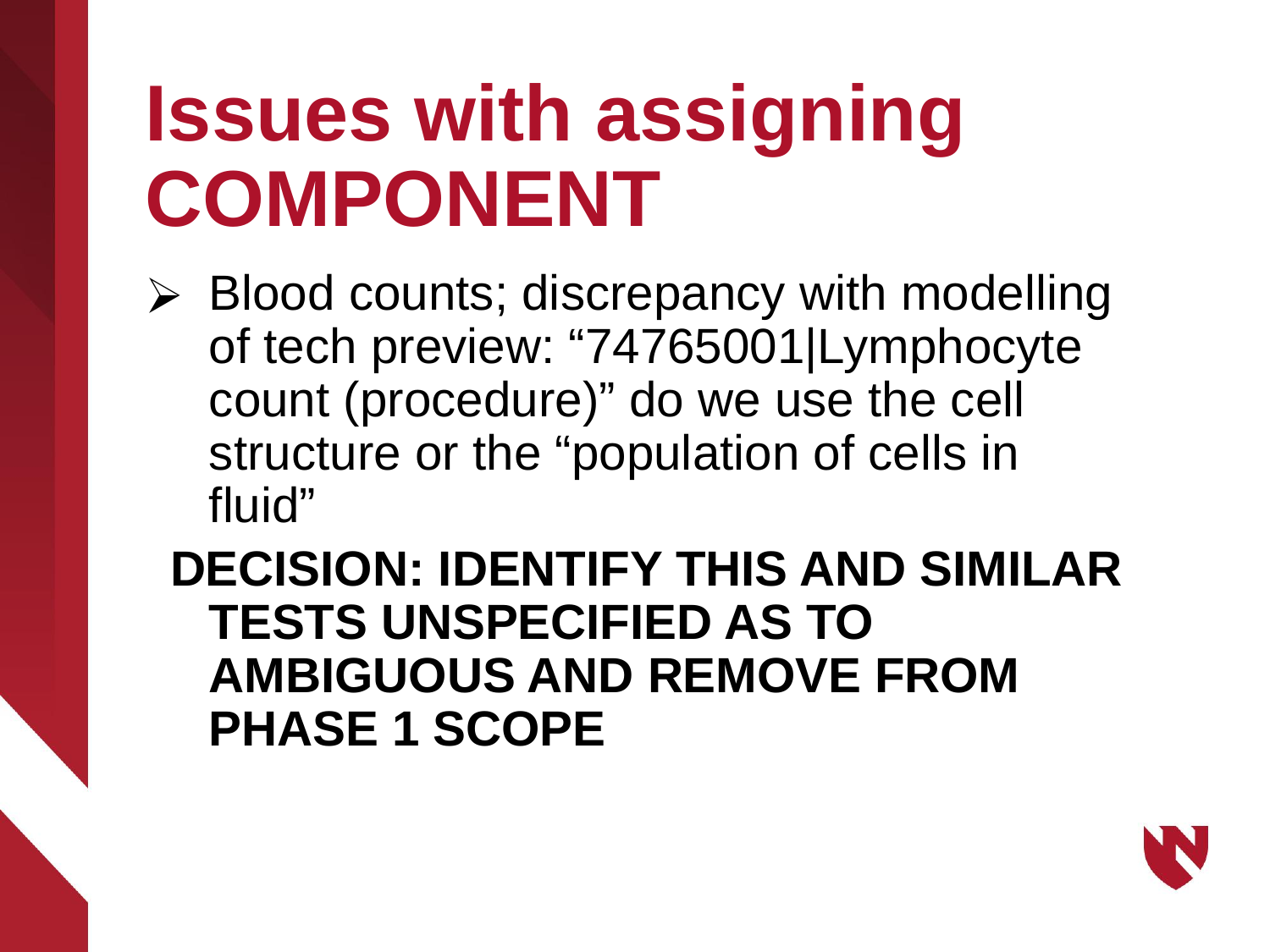

# Issues with assigning COMPONENT
Blood counts; discrepancy with modelling of tech preview: “74765001|Lymphocyte count (procedure)” do we use the cell structure or the “population of cells in fluid”
DECISION: IDENTIFY THIS AND SIMILAR TESTS UNSPECIFIED AS TO AMBIGUOUS AND REMOVE FROM PHASE 1 SCOPE